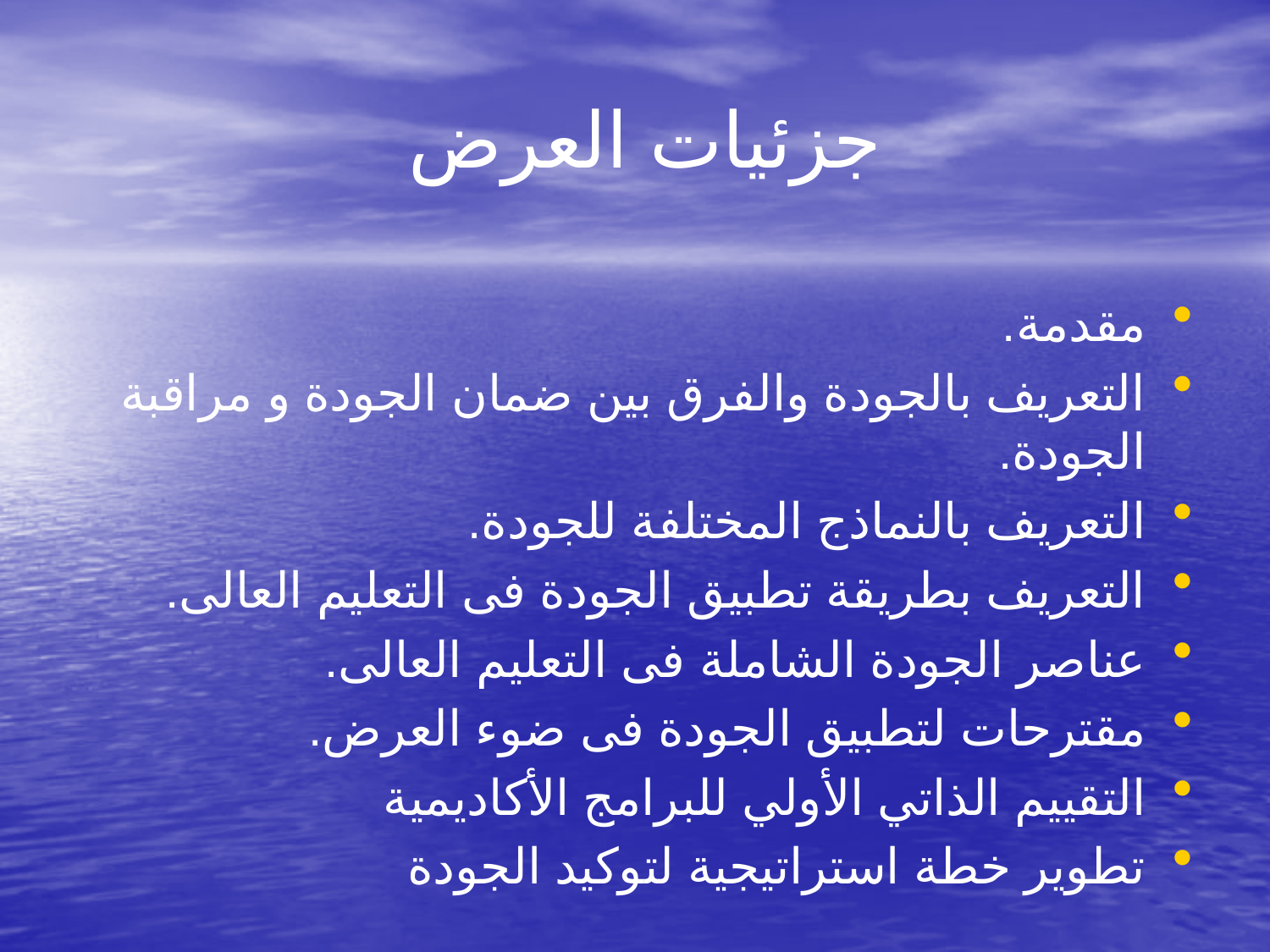

# جزئيات العرض
مقدمة.
التعريف بالجودة والفرق بين ضمان الجودة و مراقبة الجودة.
التعريف بالنماذج المختلفة للجودة.
التعريف بطريقة تطبيق الجودة فى التعليم العالى.
عناصر الجودة الشاملة فى التعليم العالى.
مقترحات لتطبيق الجودة فى ضوء العرض.
التقييم الذاتي الأولي للبرامج الأكاديمية
تطوير خطة استراتيجية لتوكيد الجودة